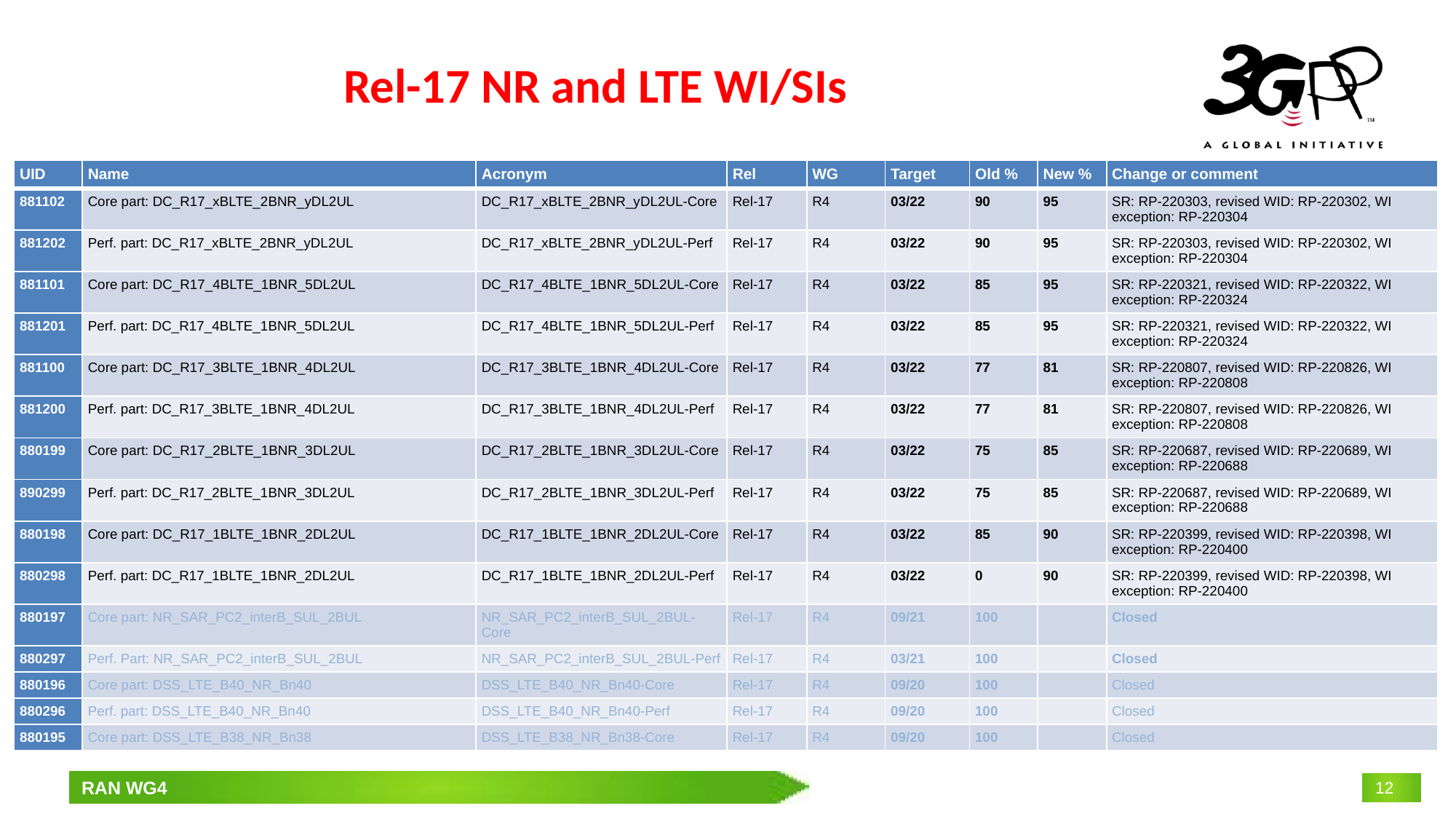

# Rel-17 NR and LTE WI/SIs
| UID | Name | Acronym | Rel | WG | Target | Old % | New % | Change or comment |
| --- | --- | --- | --- | --- | --- | --- | --- | --- |
| 881102 | Core part: DC\_R17\_xBLTE\_2BNR\_yDL2UL | DC\_R17\_xBLTE\_2BNR\_yDL2UL-Core | Rel-17 | R4 | 03/22 | 90 | 95 | SR: RP-220303, revised WID: RP-220302, WI exception: RP-220304 |
| 881202 | Perf. part: DC\_R17\_xBLTE\_2BNR\_yDL2UL | DC\_R17\_xBLTE\_2BNR\_yDL2UL-Perf | Rel-17 | R4 | 03/22 | 90 | 95 | SR: RP-220303, revised WID: RP-220302, WI exception: RP-220304 |
| 881101 | Core part: DC\_R17\_4BLTE\_1BNR\_5DL2UL | DC\_R17\_4BLTE\_1BNR\_5DL2UL-Core | Rel-17 | R4 | 03/22 | 85 | 95 | SR: RP-220321, revised WID: RP-220322, WI exception: RP-220324 |
| 881201 | Perf. part: DC\_R17\_4BLTE\_1BNR\_5DL2UL | DC\_R17\_4BLTE\_1BNR\_5DL2UL-Perf | Rel-17 | R4 | 03/22 | 85 | 95 | SR: RP-220321, revised WID: RP-220322, WI exception: RP-220324 |
| 881100 | Core part: DC\_R17\_3BLTE\_1BNR\_4DL2UL | DC\_R17\_3BLTE\_1BNR\_4DL2UL-Core | Rel-17 | R4 | 03/22 | 77 | 81 | SR: RP-220807, revised WID: RP-220826, WI exception: RP-220808 |
| 881200 | Perf. part: DC\_R17\_3BLTE\_1BNR\_4DL2UL | DC\_R17\_3BLTE\_1BNR\_4DL2UL-Perf | Rel-17 | R4 | 03/22 | 77 | 81 | SR: RP-220807, revised WID: RP-220826, WI exception: RP-220808 |
| 880199 | Core part: DC\_R17\_2BLTE\_1BNR\_3DL2UL | DC\_R17\_2BLTE\_1BNR\_3DL2UL-Core | Rel-17 | R4 | 03/22 | 75 | 85 | SR: RP-220687, revised WID: RP-220689, WI exception: RP-220688 |
| 890299 | Perf. part: DC\_R17\_2BLTE\_1BNR\_3DL2UL | DC\_R17\_2BLTE\_1BNR\_3DL2UL-Perf | Rel-17 | R4 | 03/22 | 75 | 85 | SR: RP-220687, revised WID: RP-220689, WI exception: RP-220688 |
| 880198 | Core part: DC\_R17\_1BLTE\_1BNR\_2DL2UL | DC\_R17\_1BLTE\_1BNR\_2DL2UL-Core | Rel-17 | R4 | 03/22 | 85 | 90 | SR: RP-220399, revised WID: RP-220398, WI exception: RP-220400 |
| 880298 | Perf. part: DC\_R17\_1BLTE\_1BNR\_2DL2UL | DC\_R17\_1BLTE\_1BNR\_2DL2UL-Perf | Rel-17 | R4 | 03/22 | 0 | 90 | SR: RP-220399, revised WID: RP-220398, WI exception: RP-220400 |
| 880197 | Core part: NR\_SAR\_PC2\_interB\_SUL\_2BUL | NR\_SAR\_PC2\_interB\_SUL\_2BUL-Core | Rel-17 | R4 | 09/21 | 100 |  | Closed |
| 880297 | Perf. Part: NR\_SAR\_PC2\_interB\_SUL\_2BUL | NR\_SAR\_PC2\_interB\_SUL\_2BUL-Perf | Rel-17 | R4 | 03/21 | 100 |  | Closed |
| 880196 | Core part: DSS\_LTE\_B40\_NR\_Bn40 | DSS\_LTE\_B40\_NR\_Bn40-Core | Rel-17 | R4 | 09/20 | 100 |  | Closed |
| 880296 | Perf. part: DSS\_LTE\_B40\_NR\_Bn40 | DSS\_LTE\_B40\_NR\_Bn40-Perf | Rel-17 | R4 | 09/20 | 100 |  | Closed |
| 880195 | Core part: DSS\_LTE\_B38\_NR\_Bn38 | DSS\_LTE\_B38\_NR\_Bn38-Core | Rel-17 | R4 | 09/20 | 100 |  | Closed |